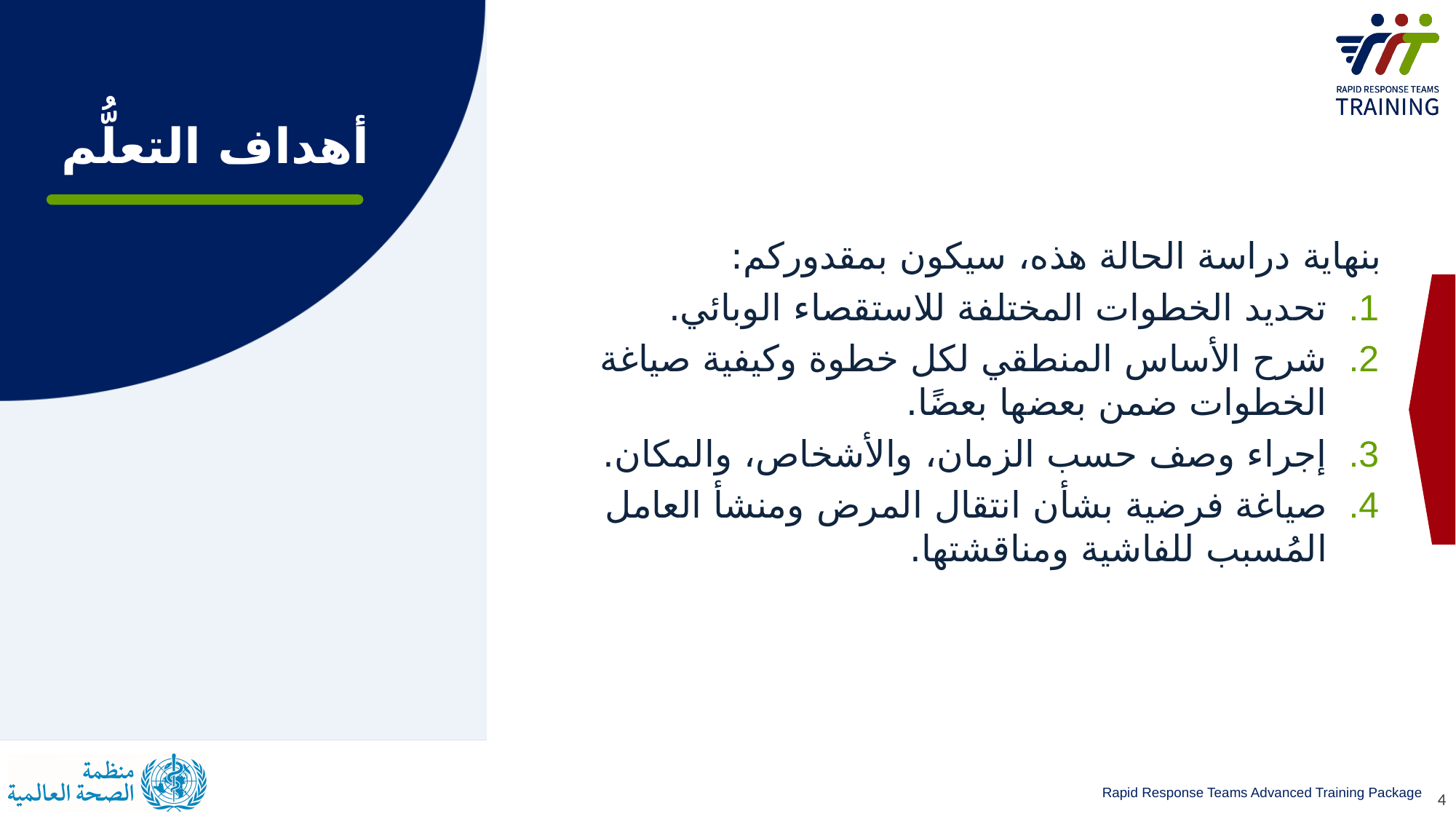

بنهاية دراسة الحالة هذه، سيكون بمقدوركم:
تحديد الخطوات المختلفة للاستقصاء الوبائي.
شرح الأساس المنطقي لكل خطوة وكيفية صياغة الخطوات ضمن بعضها بعضًا.
إجراء وصف حسب الزمان، والأشخاص، والمكان.
صياغة فرضية بشأن انتقال المرض ومنشأ العامل المُسبب للفاشية ومناقشتها.

# أهداف التعلُّم